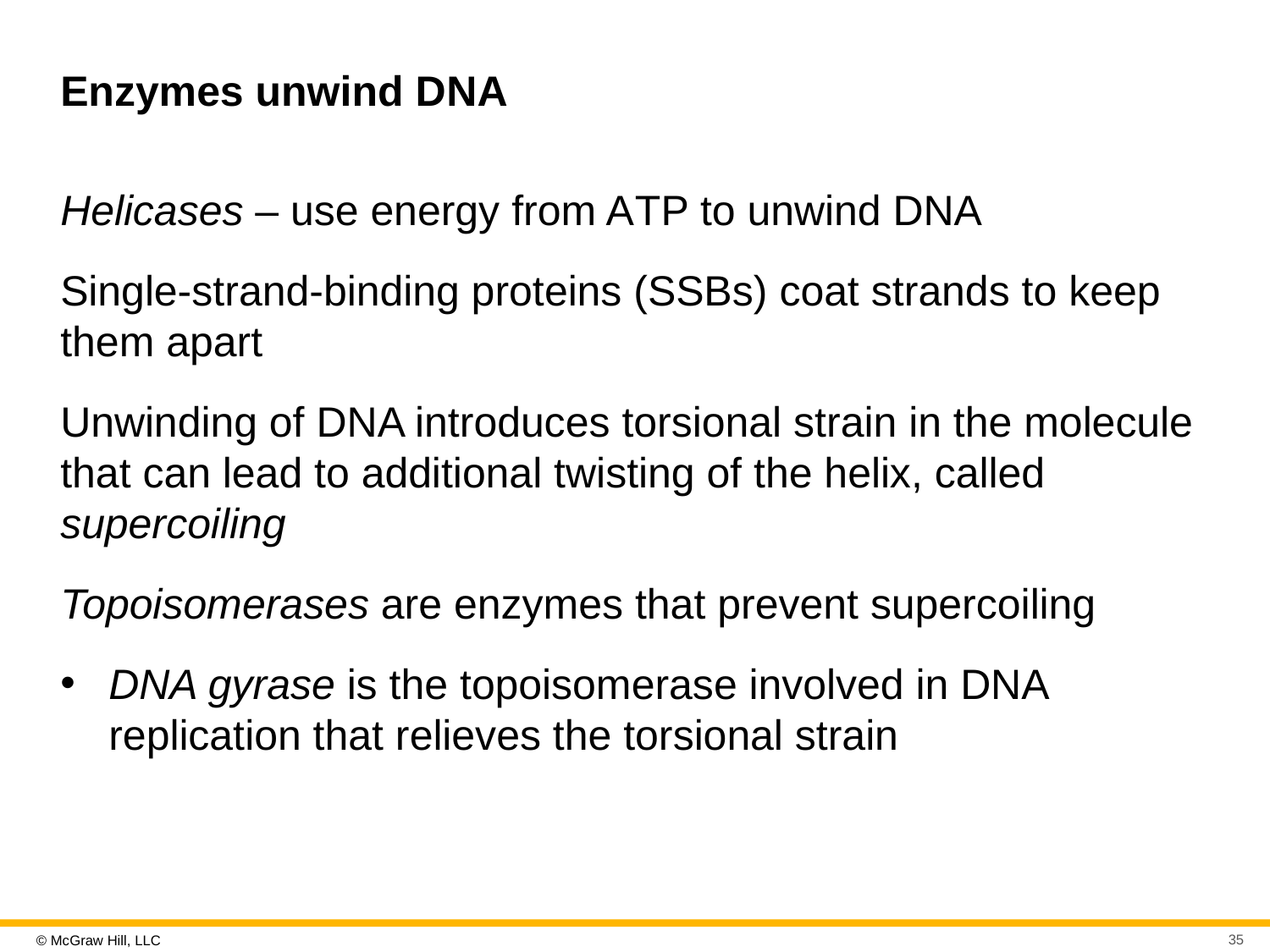

# Enzymes unwind D N A
Helicases – use energy from A T P to unwind DNA
Single-strand-binding proteins (SSBs) coat strands to keep them apart
Unwinding of DNA introduces torsional strain in the molecule that can lead to additional twisting of the helix, called supercoiling
Topoisomerases are enzymes that prevent supercoiling
DNA gyrase is the topoisomerase involved in DNA replication that relieves the torsional strain
35